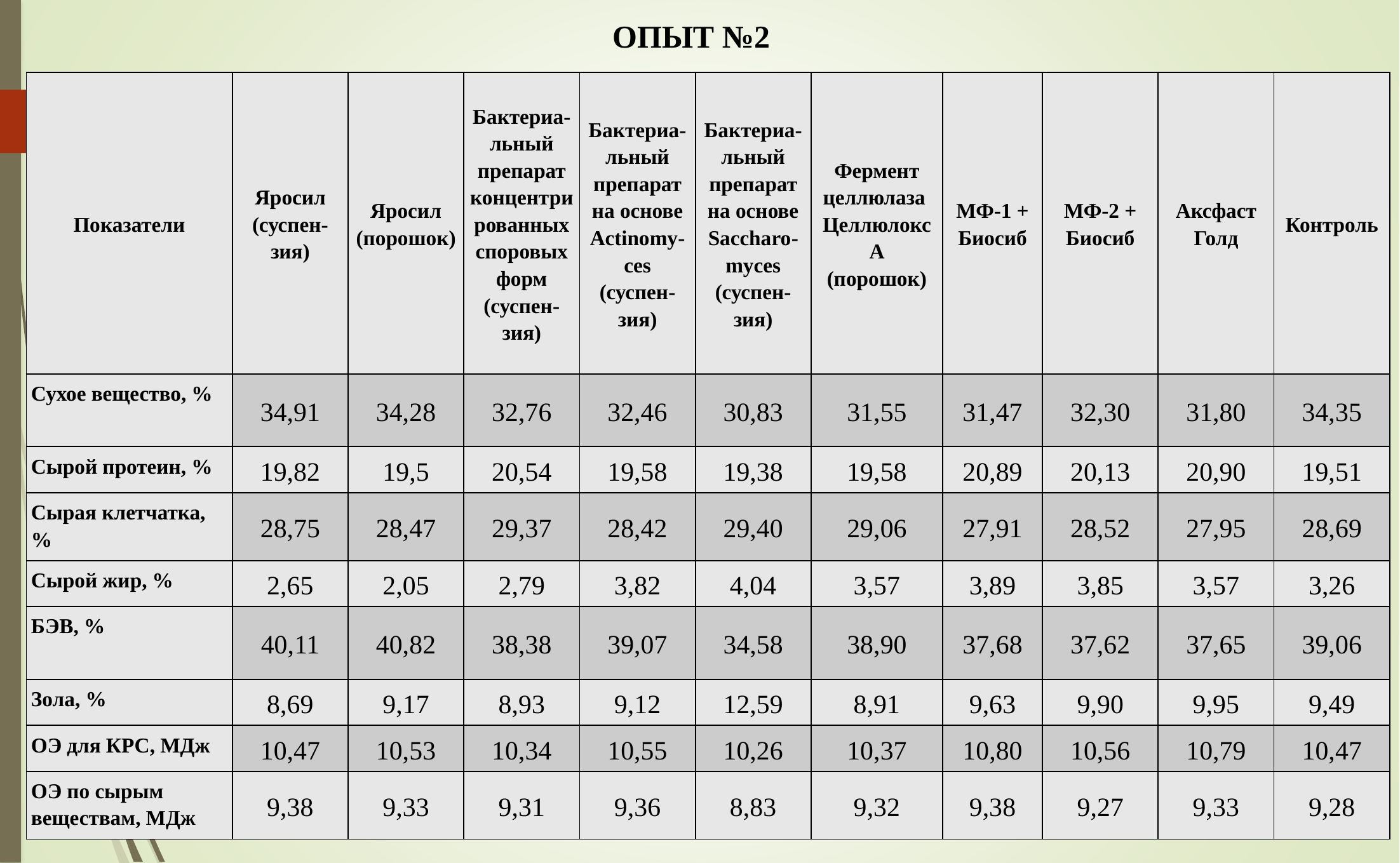

ОПЫТ №2
| Показатели | Яросил (суспен-зия) | Яросил (порошок) | Бактериа-льный препарат концентрированных споровых форм (суспен-зия) | Бактериа-льный препарат на основе Actinomy-ces (суспен-зия) | Бактериа-льный препарат на основе Saccharo-myces (суспен-зия) | Фермент целлюлаза Целлюлокс А (порошок) | МФ-1 + Биосиб | МФ-2 + Биосиб | Аксфаст Голд | Контроль |
| --- | --- | --- | --- | --- | --- | --- | --- | --- | --- | --- |
| Сухое вещество, % | 34,91 | 34,28 | 32,76 | 32,46 | 30,83 | 31,55 | 31,47 | 32,30 | 31,80 | 34,35 |
| Сырой протеин, % | 19,82 | 19,5 | 20,54 | 19,58 | 19,38 | 19,58 | 20,89 | 20,13 | 20,90 | 19,51 |
| Сырая клетчатка, % | 28,75 | 28,47 | 29,37 | 28,42 | 29,40 | 29,06 | 27,91 | 28,52 | 27,95 | 28,69 |
| Сырой жир, % | 2,65 | 2,05 | 2,79 | 3,82 | 4,04 | 3,57 | 3,89 | 3,85 | 3,57 | 3,26 |
| БЭВ, % | 40,11 | 40,82 | 38,38 | 39,07 | 34,58 | 38,90 | 37,68 | 37,62 | 37,65 | 39,06 |
| Зола, % | 8,69 | 9,17 | 8,93 | 9,12 | 12,59 | 8,91 | 9,63 | 9,90 | 9,95 | 9,49 |
| ОЭ для КРС, МДж | 10,47 | 10,53 | 10,34 | 10,55 | 10,26 | 10,37 | 10,80 | 10,56 | 10,79 | 10,47 |
| ОЭ по сырым веществам, МДж | 9,38 | 9,33 | 9,31 | 9,36 | 8,83 | 9,32 | 9,38 | 9,27 | 9,33 | 9,28 |